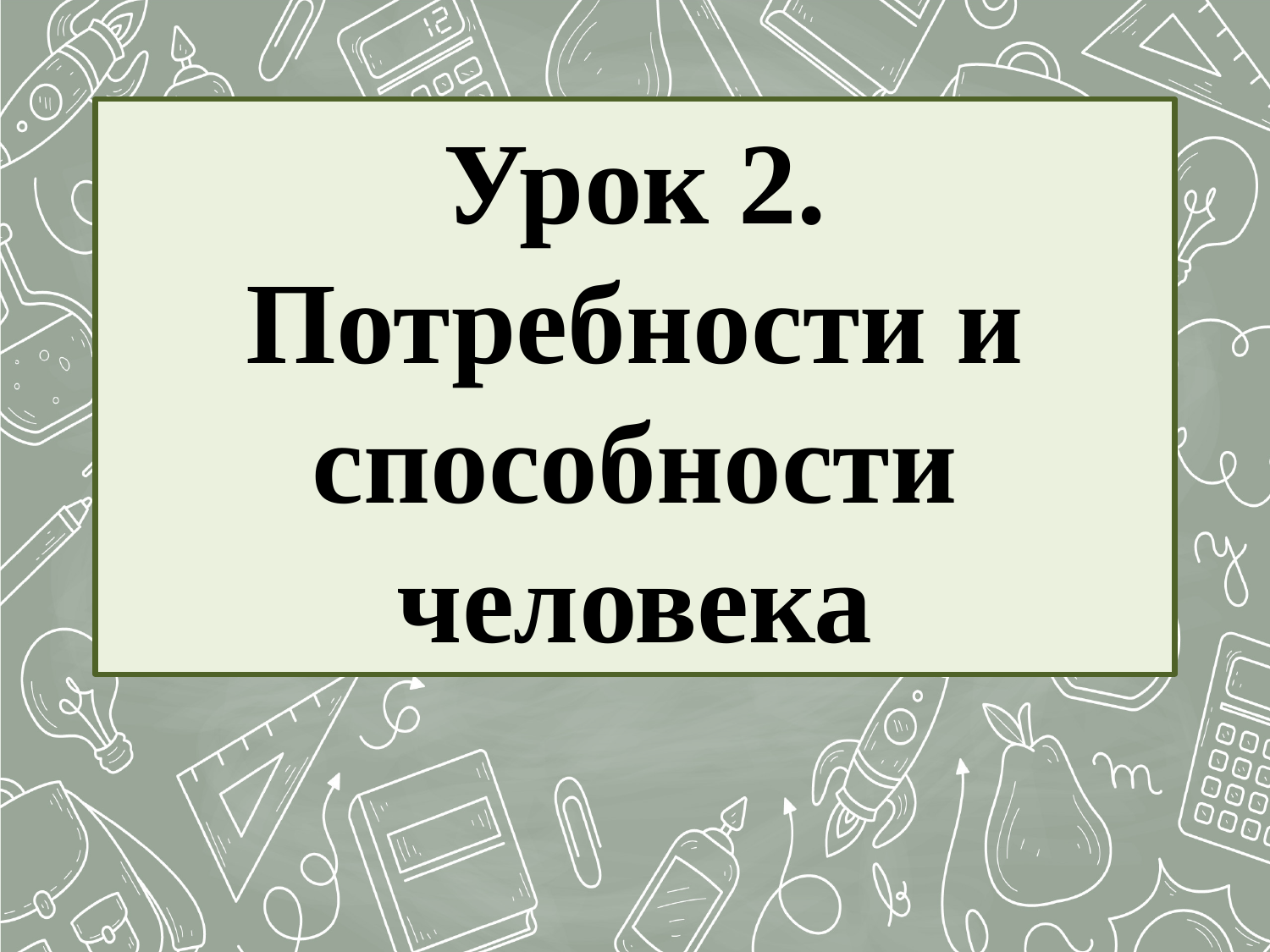

# Урок 2. Потребности и способности человека